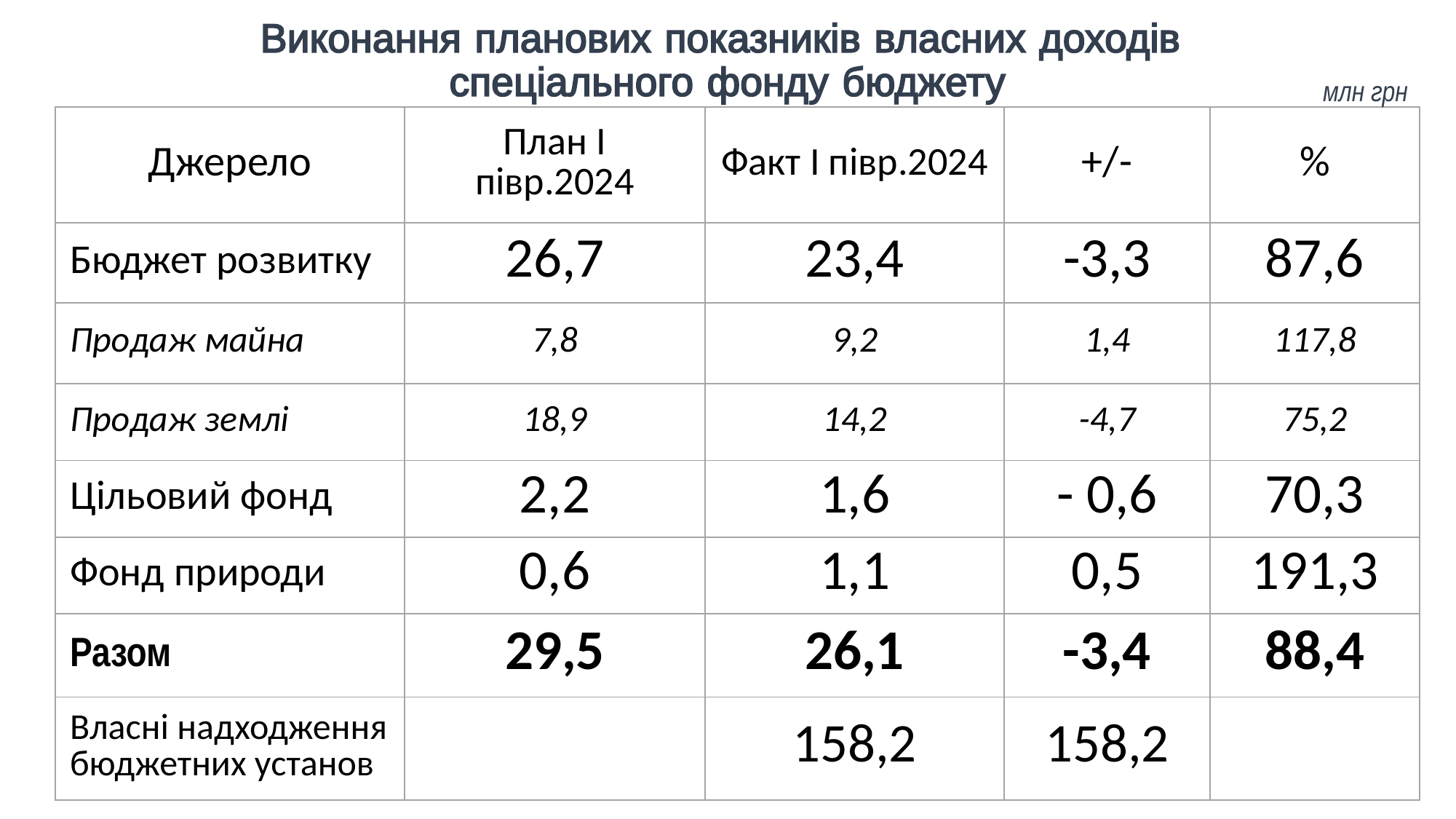

Виконання планових показників власних доходів
спеціального фонду бюджету
млн грн
| Джерело | План І півр.2024 | Факт І півр.2024 | +/- | % |
| --- | --- | --- | --- | --- |
| Бюджет розвитку | 26,7 | 23,4 | -3,3 | 87,6 |
| Продаж майна | 7,8 | 9,2 | 1,4 | 117,8 |
| Продаж землі | 18,9 | 14,2 | -4,7 | 75,2 |
| Цільовий фонд | 2,2 | 1,6 | - 0,6 | 70,3 |
| Фонд природи | 0,6 | 1,1 | 0,5 | 191,3 |
| Разом | 29,5 | 26,1 | -3,4 | 88,4 |
| Власні надходження бюджетних установ |  | 158,2 | 158,2 |  |